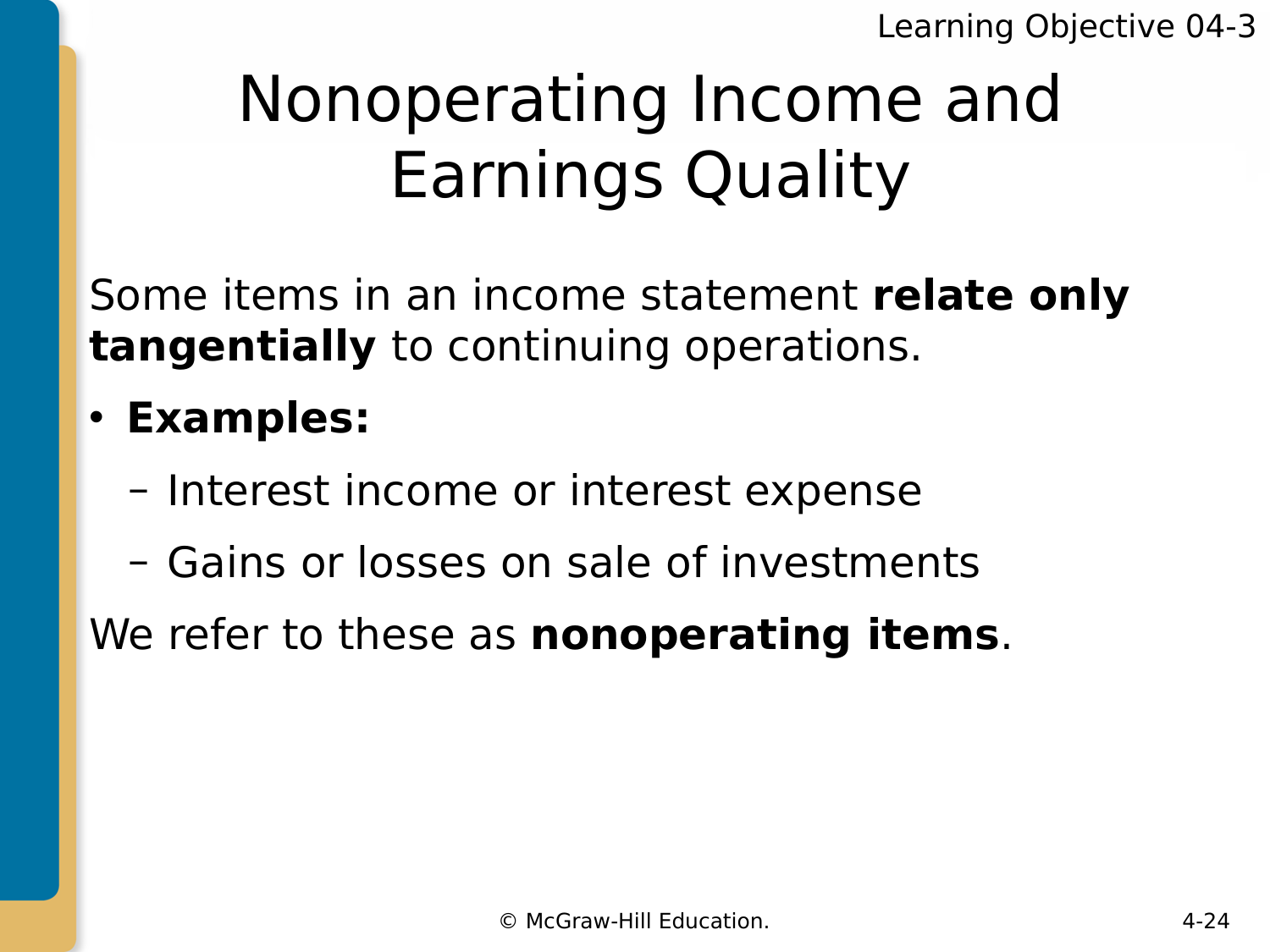

Learning Objective 04-3
# Nonoperating Income and Earnings Quality
Some items in an income statement relate only tangentially to continuing operations.
Examples:
Interest income or interest expense
Gains or losses on sale of investments
We refer to these as nonoperating items.